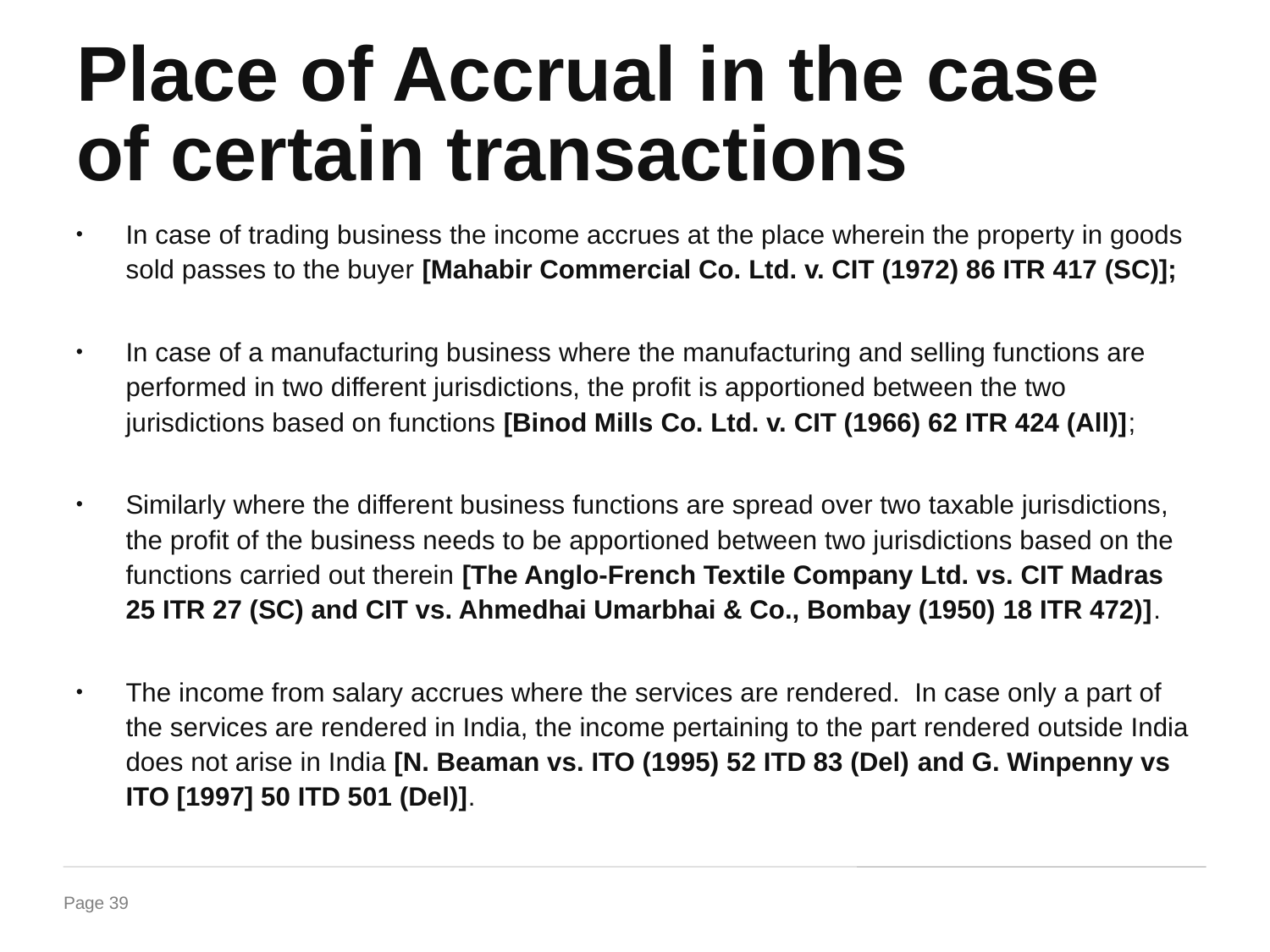

Place of Accrual in the case of certain transactions

In case of trading business the income accrues at the place wherein the property in goods sold passes to the buyer [Mahabir Commercial Co. Ltd. v. CIT (1972) 86 ITR 417 (SC)];

In case of a manufacturing business where the manufacturing and selling functions are performed in two different jurisdictions, the profit is apportioned between the two jurisdictions based on functions [Binod Mills Co. Ltd. v. CIT (1966) 62 ITR 424 (All)];

Similarly where the different business functions are spread over two taxable jurisdictions, the profit of the business needs to be apportioned between two jurisdictions based on the functions carried out therein [The Anglo-French Textile Company Ltd. vs. CIT Madras 25 ITR 27 (SC) and CIT vs. Ahmedhai Umarbhai & Co., Bombay (1950) 18 ITR 472)].

The income from salary accrues where the services are rendered.  In case only a part of the services are rendered in India, the income pertaining to the part rendered outside India does not arise in India [N. Beaman vs. ITO (1995) 52 ITD 83 (Del) and G. Winpenny vs ITO [1997] 50 ITD 501 (Del)].